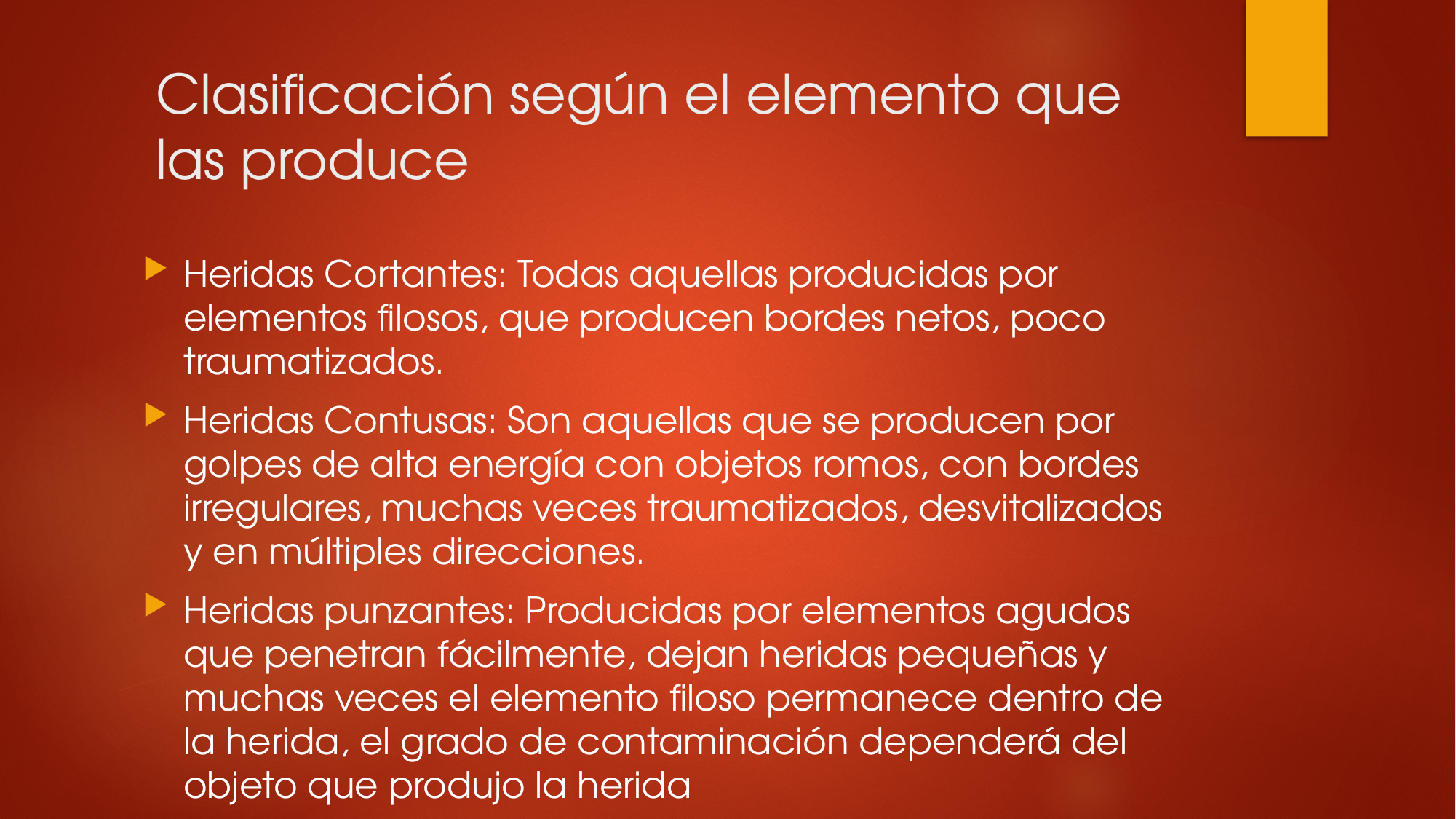

# Clasificación según el elemento que las produce
Heridas Cortantes: Todas aquellas producidas por elementos filosos, que producen bordes netos, poco traumatizados.
Heridas Contusas: Son aquellas que se producen por golpes de alta energía con objetos romos, con bordes irregulares, muchas veces traumatizados, desvitalizados y en múltiples direcciones.
Heridas punzantes: Producidas por elementos agudos que penetran fácilmente, dejan heridas pequeñas y muchas veces el elemento filoso permanece dentro de la herida, el grado de contaminación dependerá del objeto que produjo la herida